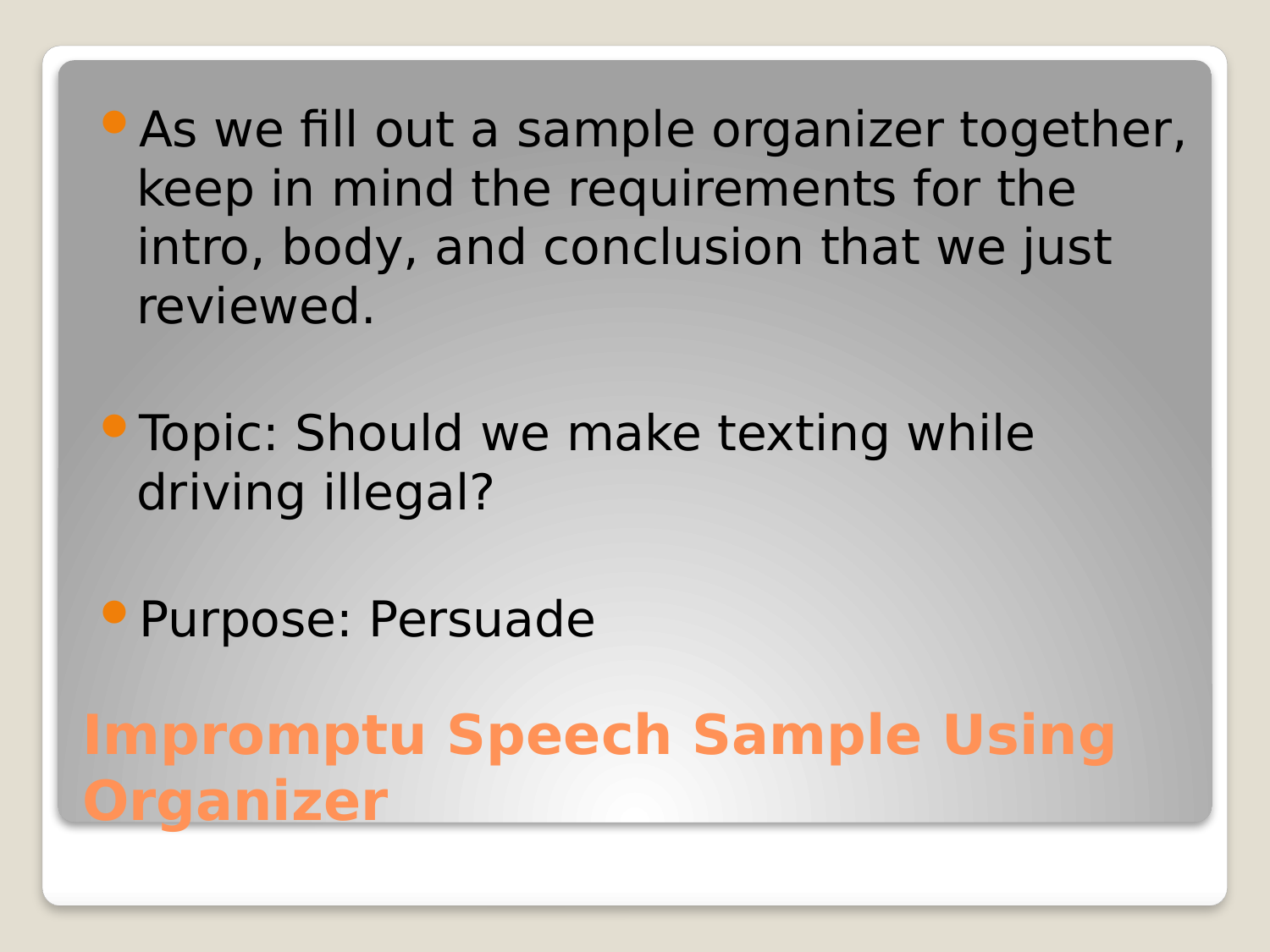

As we fill out a sample organizer together, keep in mind the requirements for the intro, body, and conclusion that we just reviewed.

Topic: Should we make texting while driving illegal?

Purpose: Persuade
# Impromptu Speech Sample Using Organizer